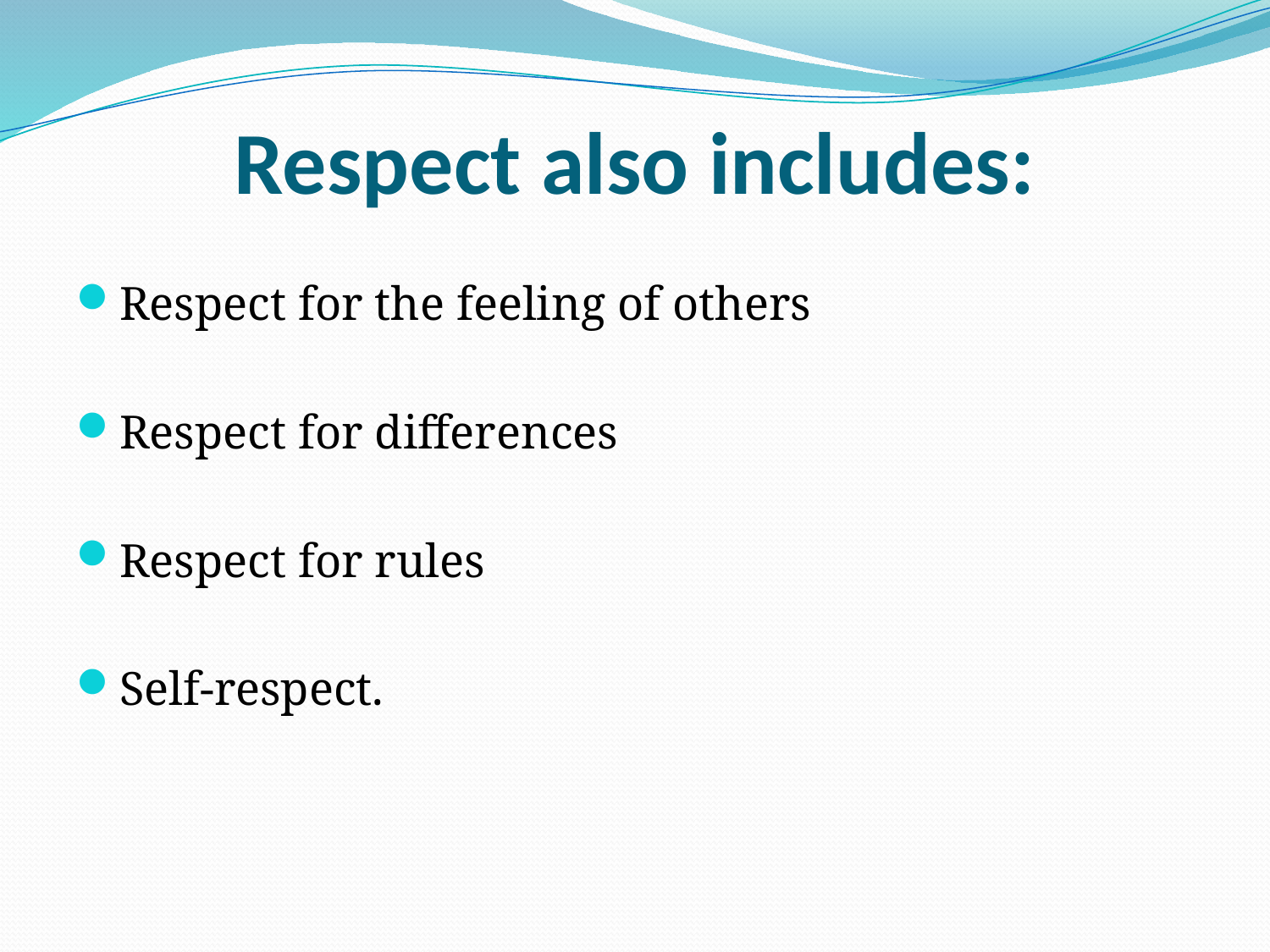

# Respect also includes:
Respect for the feeling of others

Respect for differences

Respect for rules

Self-respect.